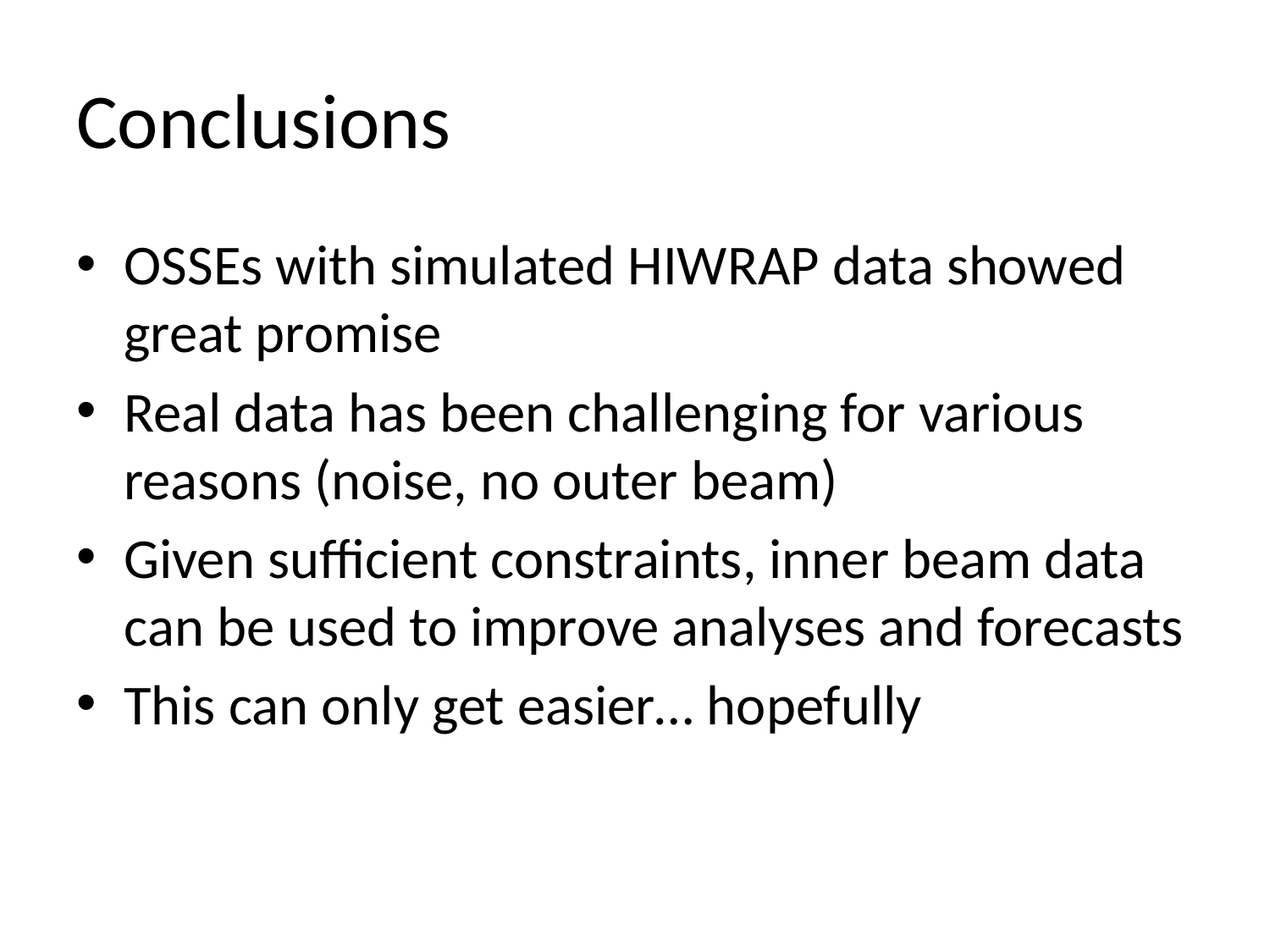

# Conclusions
OSSEs with simulated HIWRAP data showed great promise
Real data has been challenging for various reasons (noise, no outer beam)
Given sufficient constraints, inner beam data can be used to improve analyses and forecasts
This can only get easier… hopefully